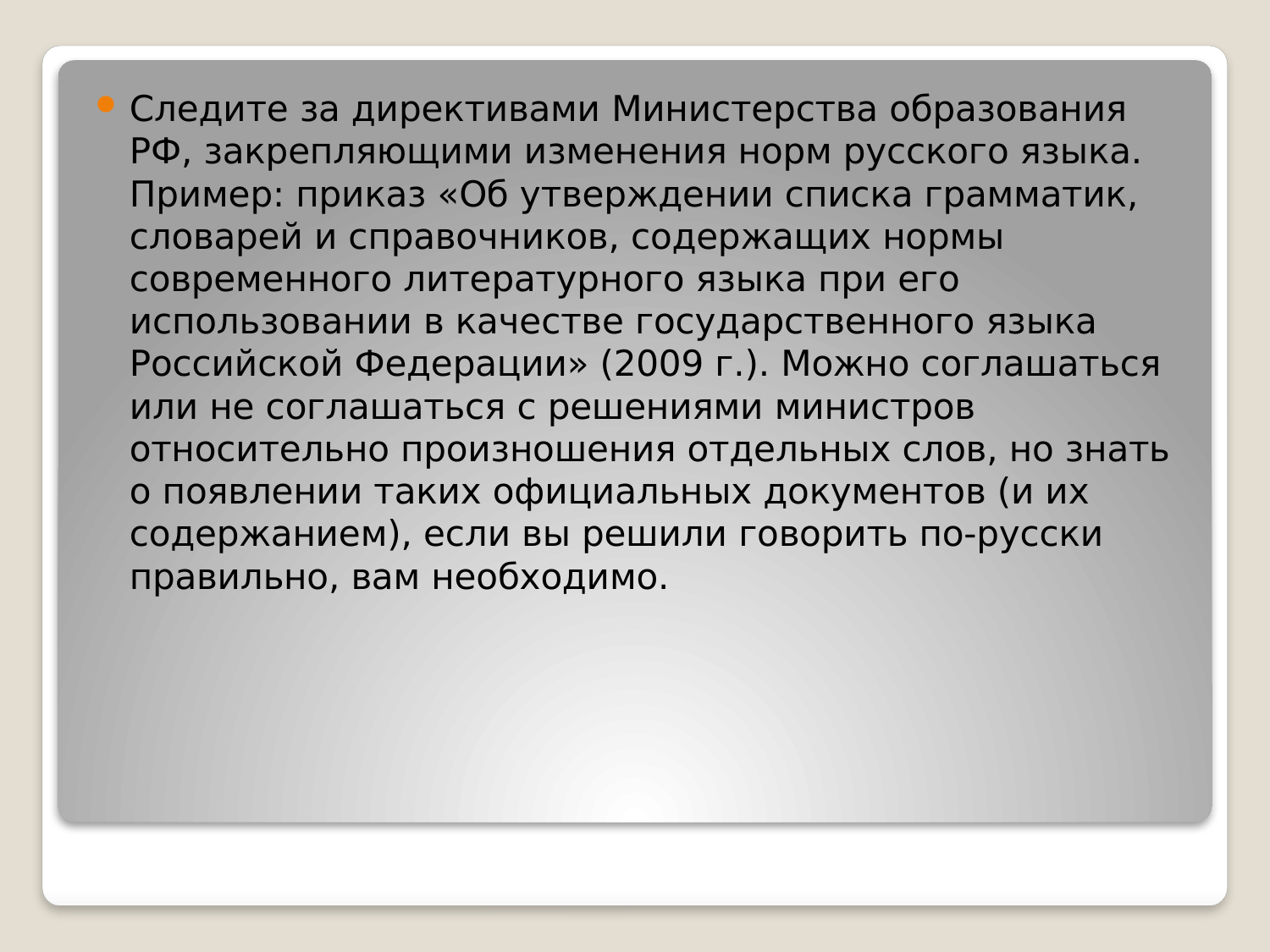

Следите за директивами Министерства образования РФ, закрепляющими изменения норм русского языка. Пример: приказ «Об утверждении списка грамматик, словарей и справочников, содержащих нормы современного литературного языка при его использовании в качестве государственного языка Российской Федерации» (2009 г.). Можно соглашаться или не соглашаться с решениями министров относительно произношения отдельных слов, но знать о появлении таких официальных документов (и их содержанием), если вы решили говорить по-русски правильно, вам необходимо.
#